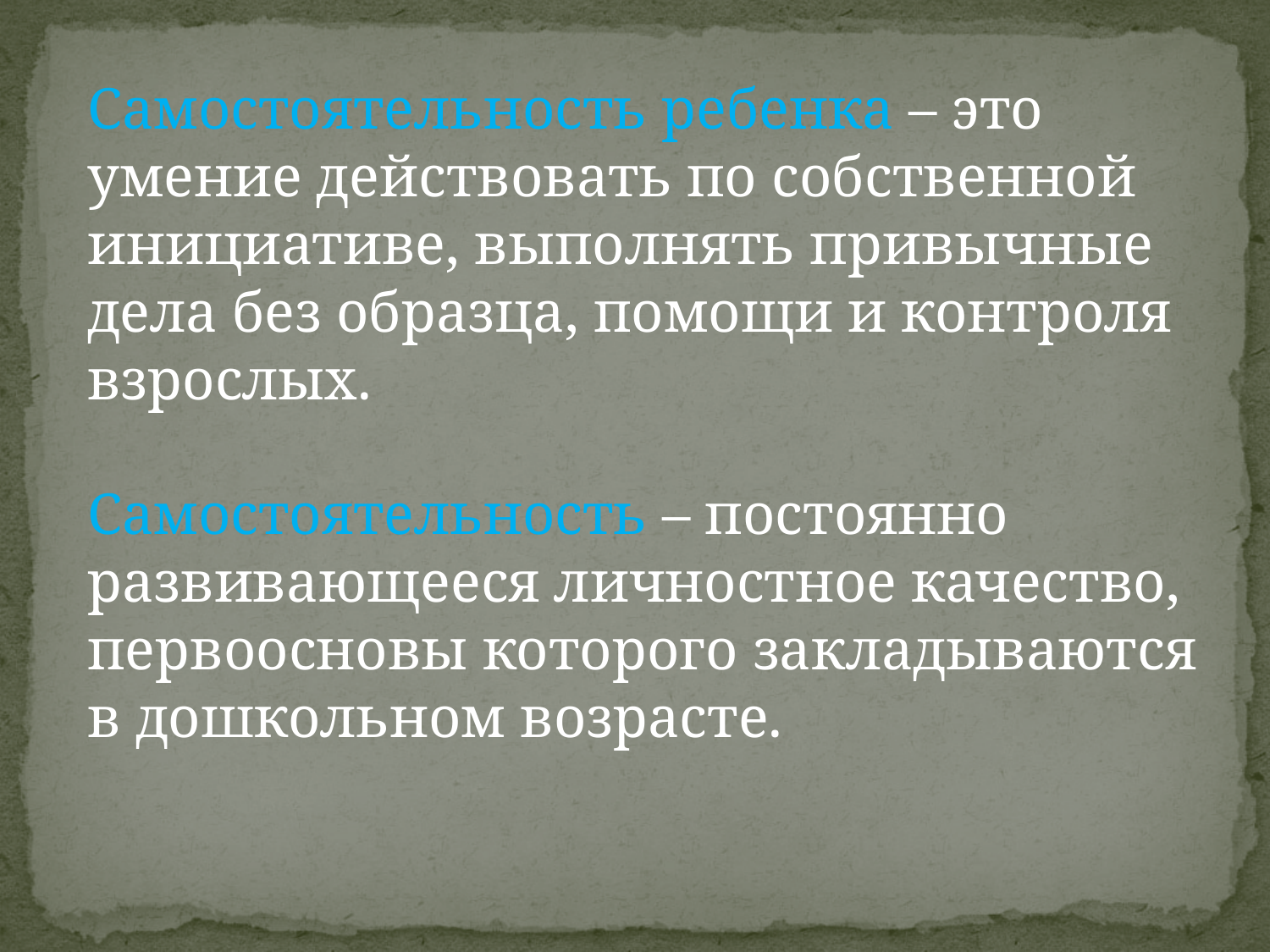

Самостоятельность ребенка – это умение действовать по собственной инициативе, выполнять привычные дела без образца, помощи и контроля взрослых.

Самостоятельность – постоянно развивающееся личностное качество, первоосновы которого закладываются в дошкольном возрасте.